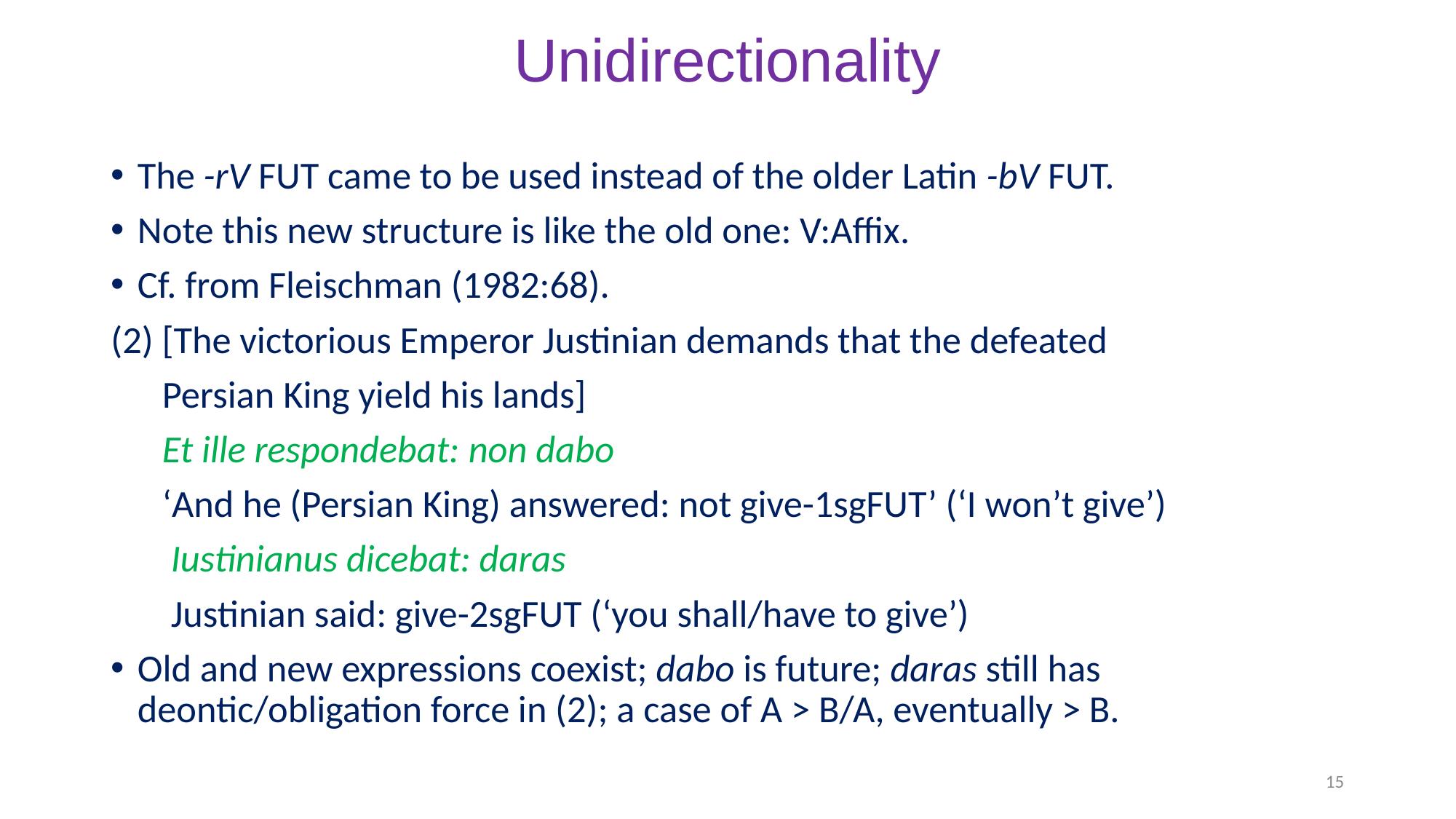

# Unidirectionality
The -rV FUT came to be used instead of the older Latin -bV FUT.
Note this new structure is like the old one: V:Affix.
Cf. from Fleischman (1982:68).
(2) [The victorious Emperor Justinian demands that the defeated
      Persian King yield his lands]
      Et ille respondebat: non dabo
      ‘And he (Persian King) answered: not give-1sgFUT’ (‘I won’t give’)
       Iustinianus dicebat: daras
       Justinian said: give-2sgFUT (‘you shall/have to give’)
Old and new expressions coexist; dabo is future; daras still has deontic/obligation force in (2); a case of A > B/A, eventually > B.

15